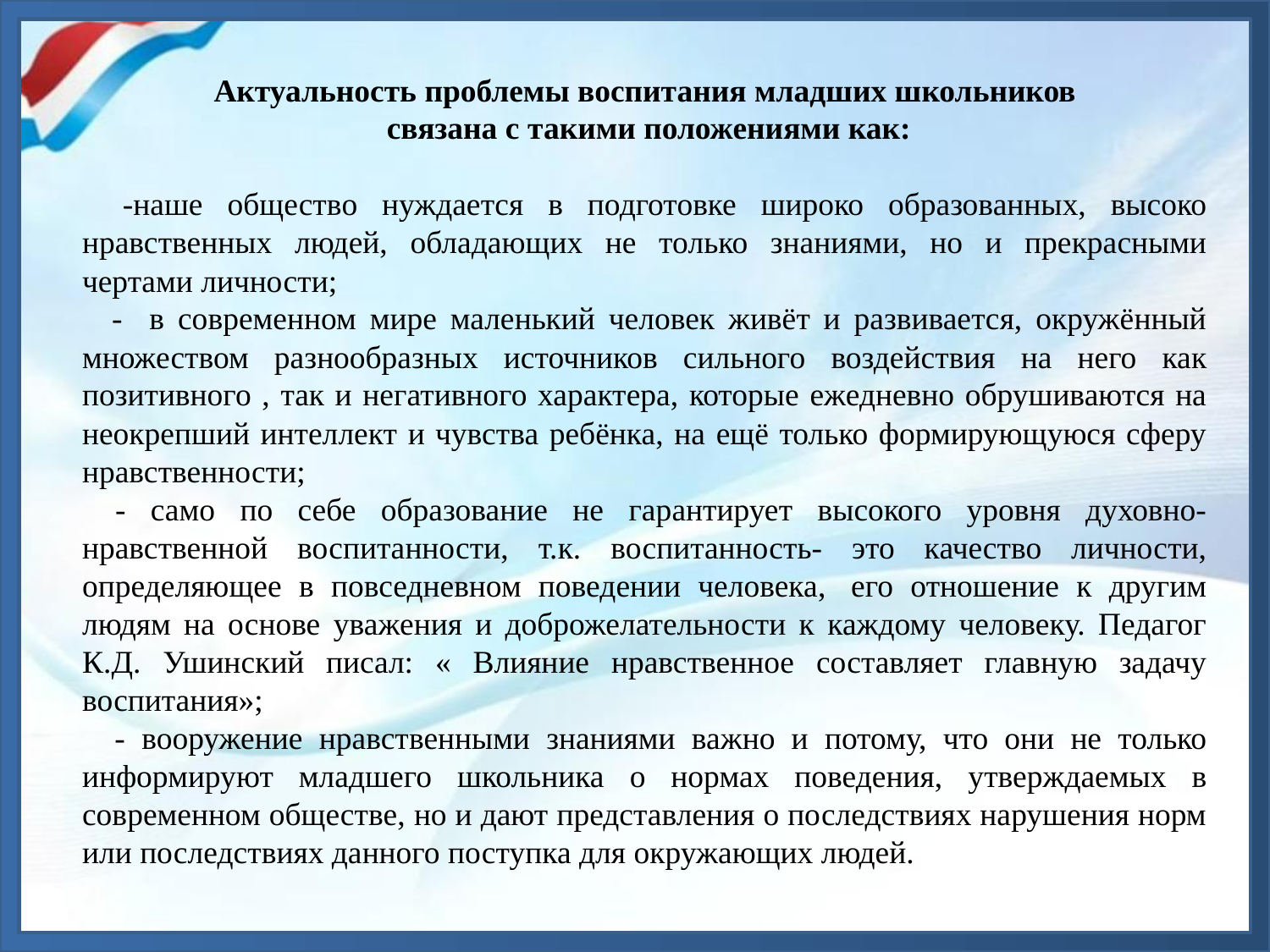

Актуальность проблемы воспитания младших школьников
 связана с такими положениями как:

   -наше общество нуждается в подготовке широко образованных, высоко нравственных людей, обладающих не только знаниями, но и прекрасными чертами личности;
   -  в современном мире маленький человек живёт и развивается, окружённый множеством разнообразных источников сильного воздействия на него как позитивного , так и негативного характера, которые ежедневно обрушиваются на неокрепший интеллект и чувства ребёнка, на ещё только формирующуюся сферу нравственности;
  - само по себе образование не гарантирует высокого уровня духовно-нравственной воспитанности, т.к. воспитанность- это качество личности, определяющее в повседневном поведении человека,  его отношение к другим людям на основе уважения и доброжелательности к каждому человеку. Педагог К.Д. Ушинский писал: « Влияние нравственное составляет главную задачу воспитания»;
   - вооружение нравственными знаниями важно и потому, что они не только информируют младшего школьника о нормах поведения, утверждаемых в современном обществе, но и дают представления о последствиях нарушения норм или последствиях данного поступка для окружающих людей.